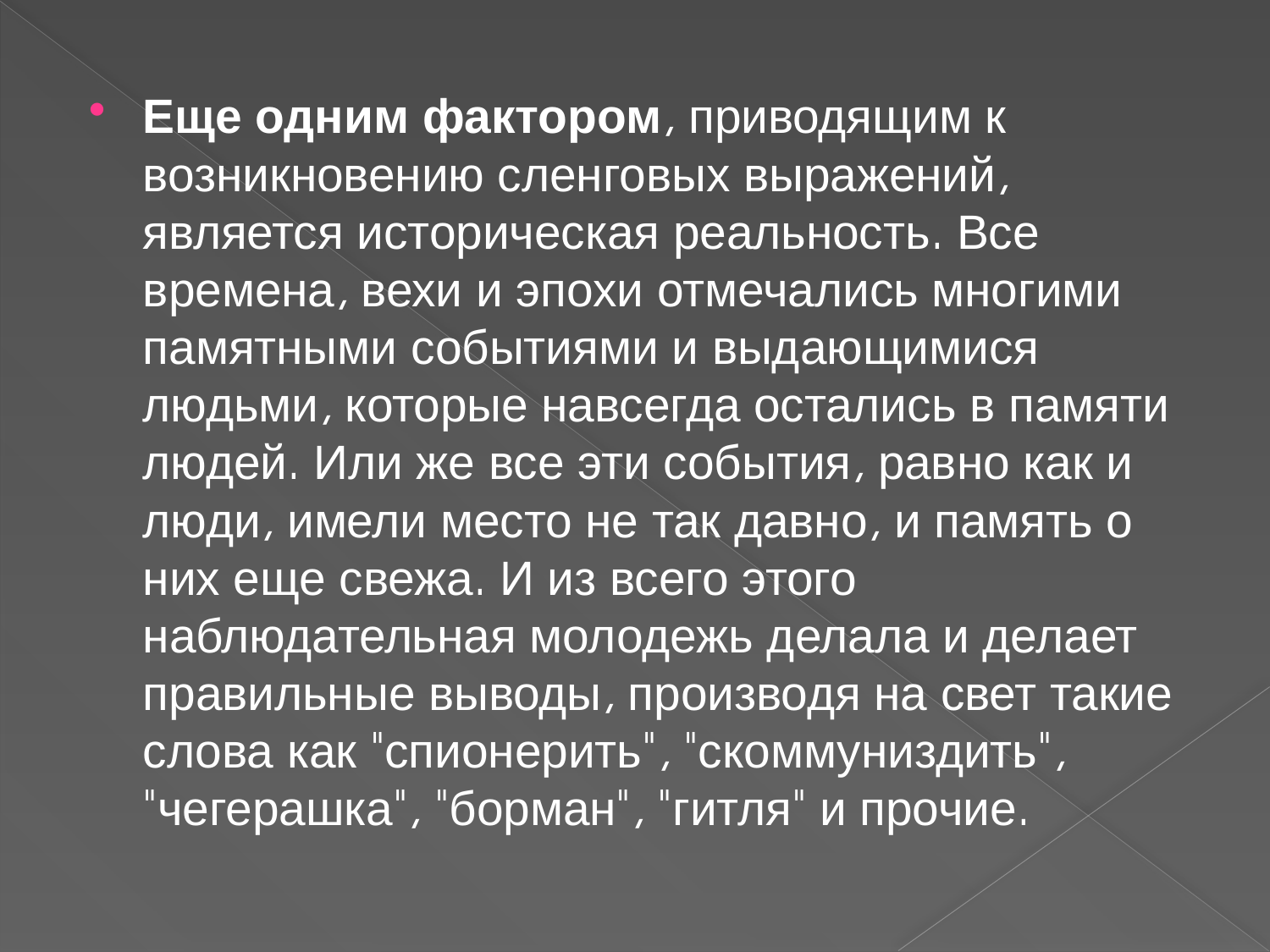

Еще одним фактором, приводящим к возникновению сленговых выражений, является историческая реальность. Все времена, вехи и эпохи отмечались многими памятными событиями и выдающимися людьми, которые навсегда остались в памяти людей. Или же все эти события, равно как и люди, имели место не так давно, и память о них еще свежа. И из всего этого наблюдательная молодежь делала и делает правильные выводы, производя на свет такие слова как "спионерить", "скоммуниздить", "чегерашка", "борман", "гитля" и прочие.